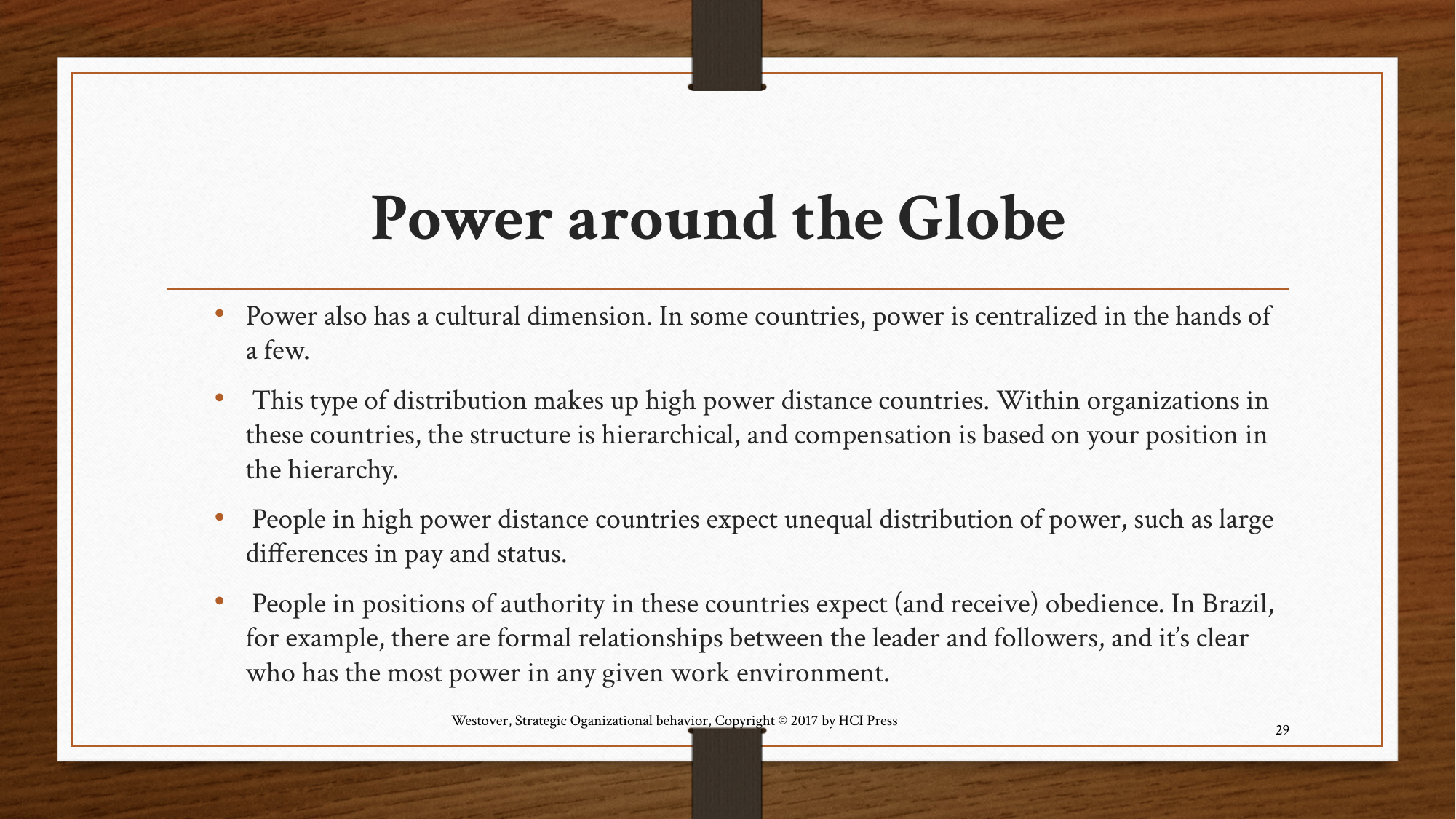

# Power around the Globe
Power also has a cultural dimension. In some countries, power is centralized in the hands of a few.
 This type of distribution makes up high power distance countries. Within organizations in these countries, the structure is hierarchical, and compensation is based on your position in the hierarchy.
 People in high power distance countries expect unequal distribution of power, such as large differences in pay and status.
 People in positions of authority in these countries expect (and receive) obedience. In Brazil, for example, there are formal relationships between the leader and followers, and it’s clear who has the most power in any given work environment.
29
Westover, Strategic Oganizational behavior, Copyright © 2017 by HCI Press